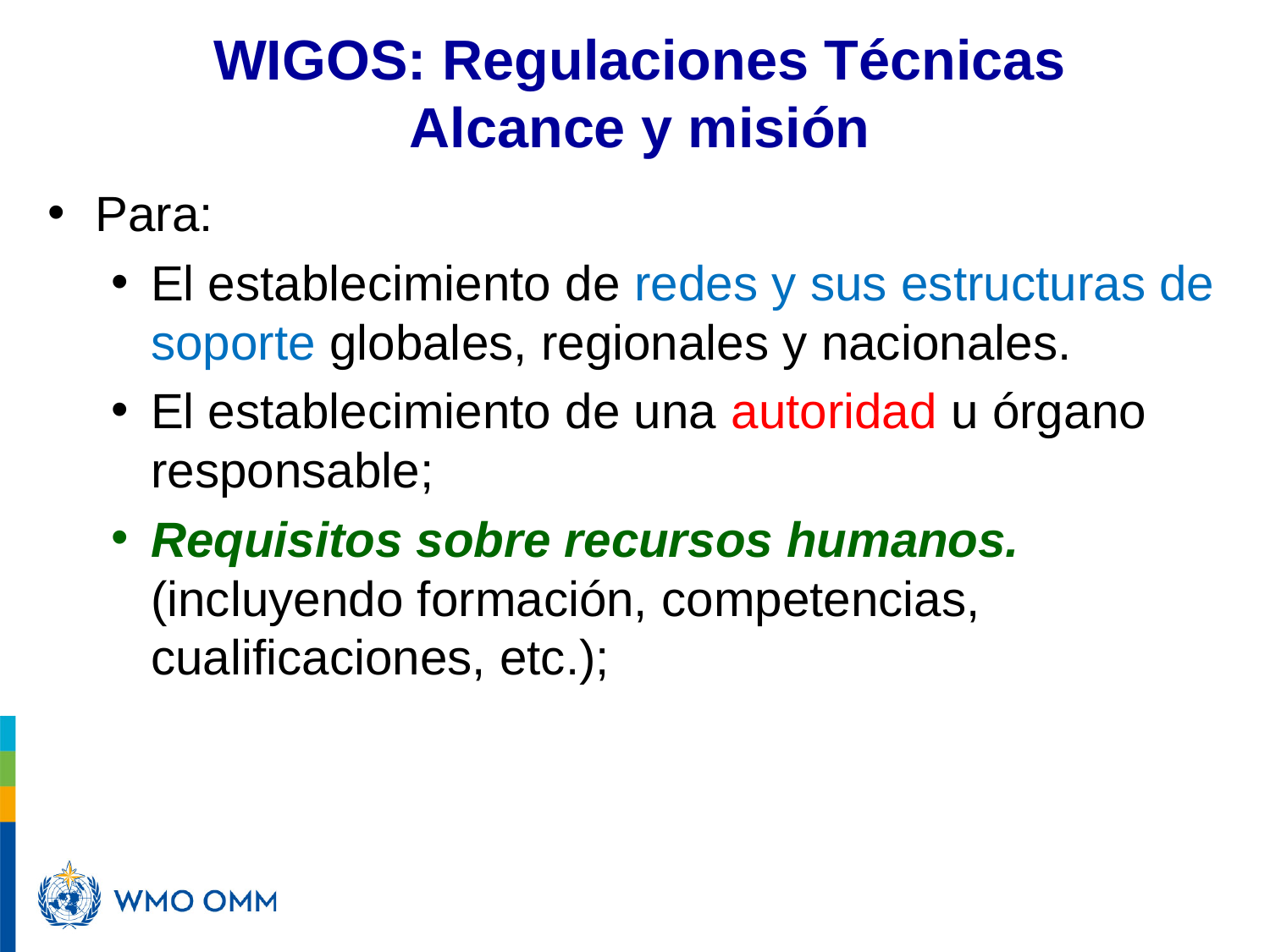

WIGOS: Regulaciones Técnicas
Alcance y misión
Para:
El establecimiento de redes y sus estructuras de soporte globales, regionales y nacionales.
El establecimiento de una autoridad u órgano responsable;
Requisitos sobre recursos humanos. (incluyendo formación, competencias, cualificaciones, etc.);